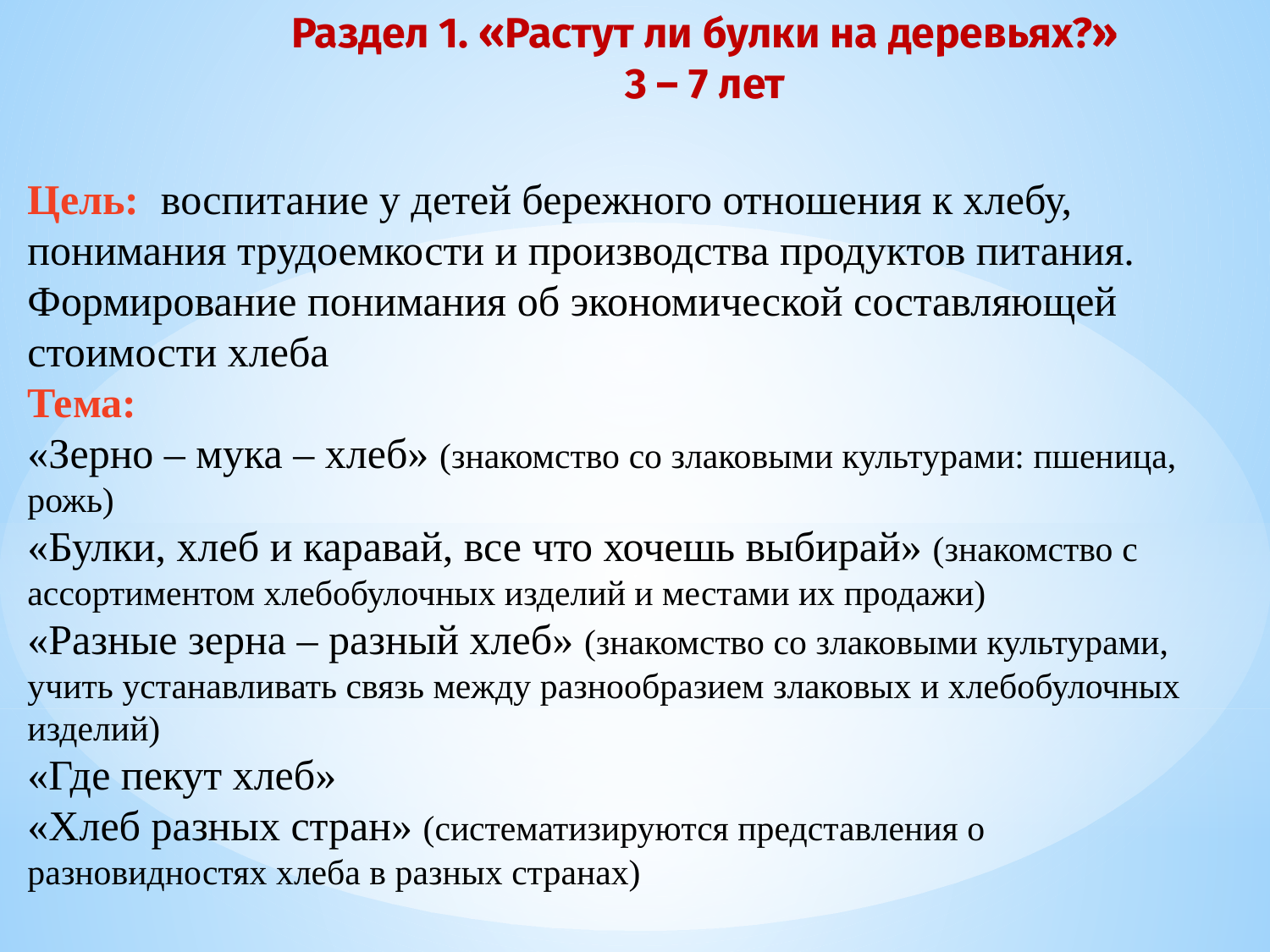

Раздел 1. «Растут ли булки на деревьях?»
3 – 7 лет

Цель:  воспитание у детей бережного отношения к хлебу, понимания трудоемкости и производства продуктов питания. Формирование понимания об экономической составляющей стоимости хлеба
Тема:
«Зерно – мука – хлеб» (знакомство со злаковыми культурами: пшеница, рожь)
«Булки, хлеб и каравай, все что хочешь выбирай» (знакомство с ассортиментом хлебобулочных изделий и местами их продажи)
«Разные зерна – разный хлеб» (знакомство со злаковыми культурами, учить устанавливать связь между разнообразием злаковых и хлебобулочных изделий)
«Где пекут хлеб»
«Хлеб разных стран» (систематизируются представления о разновидностях хлеба в разных странах)